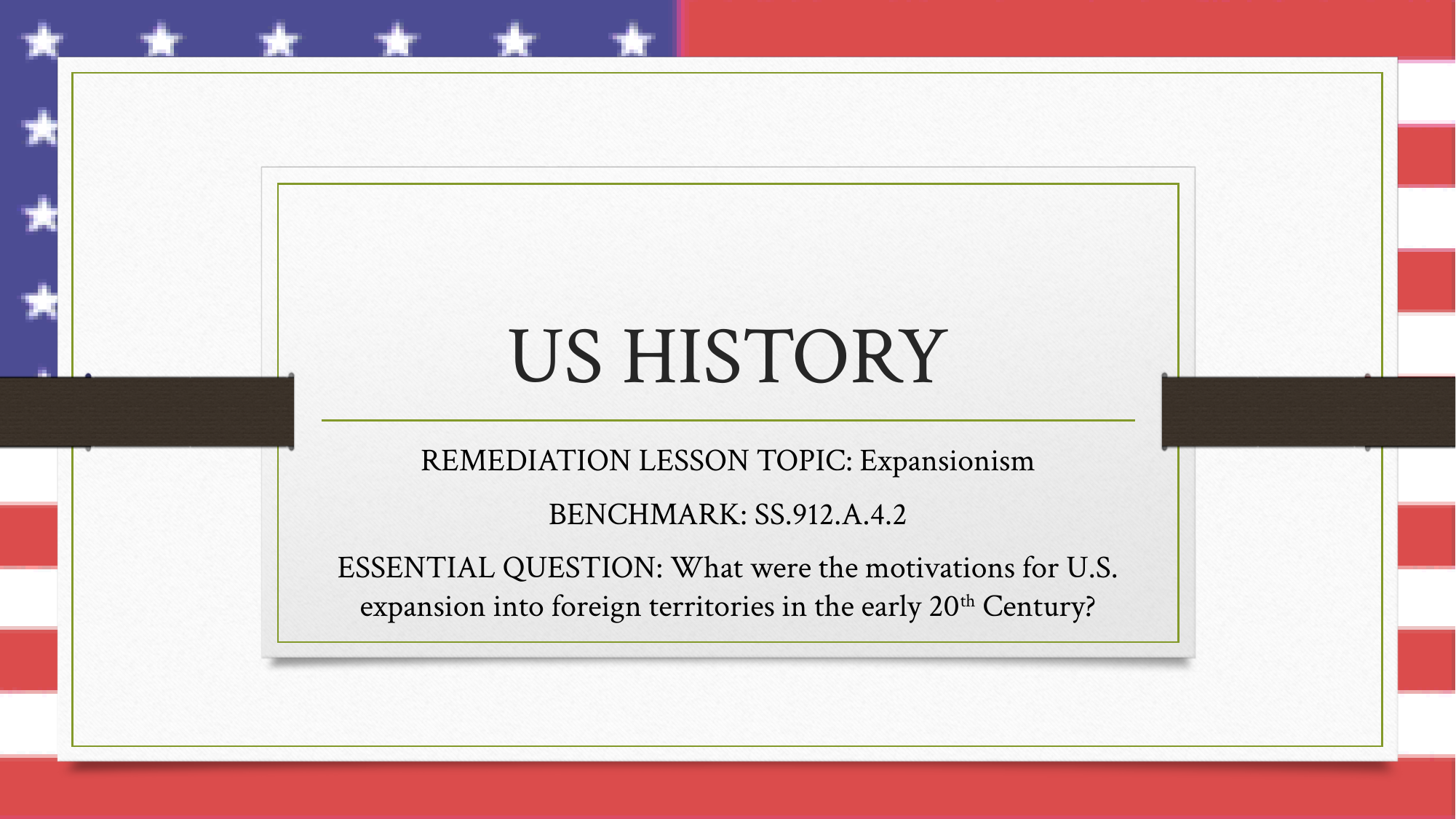

# US HISTORY
REMEDIATION LESSON TOPIC: Expansionism
BENCHMARK: SS.912.A.4.2
ESSENTIAL QUESTION: What were the motivations for U.S. expansion into foreign territories in the early 20th Century?